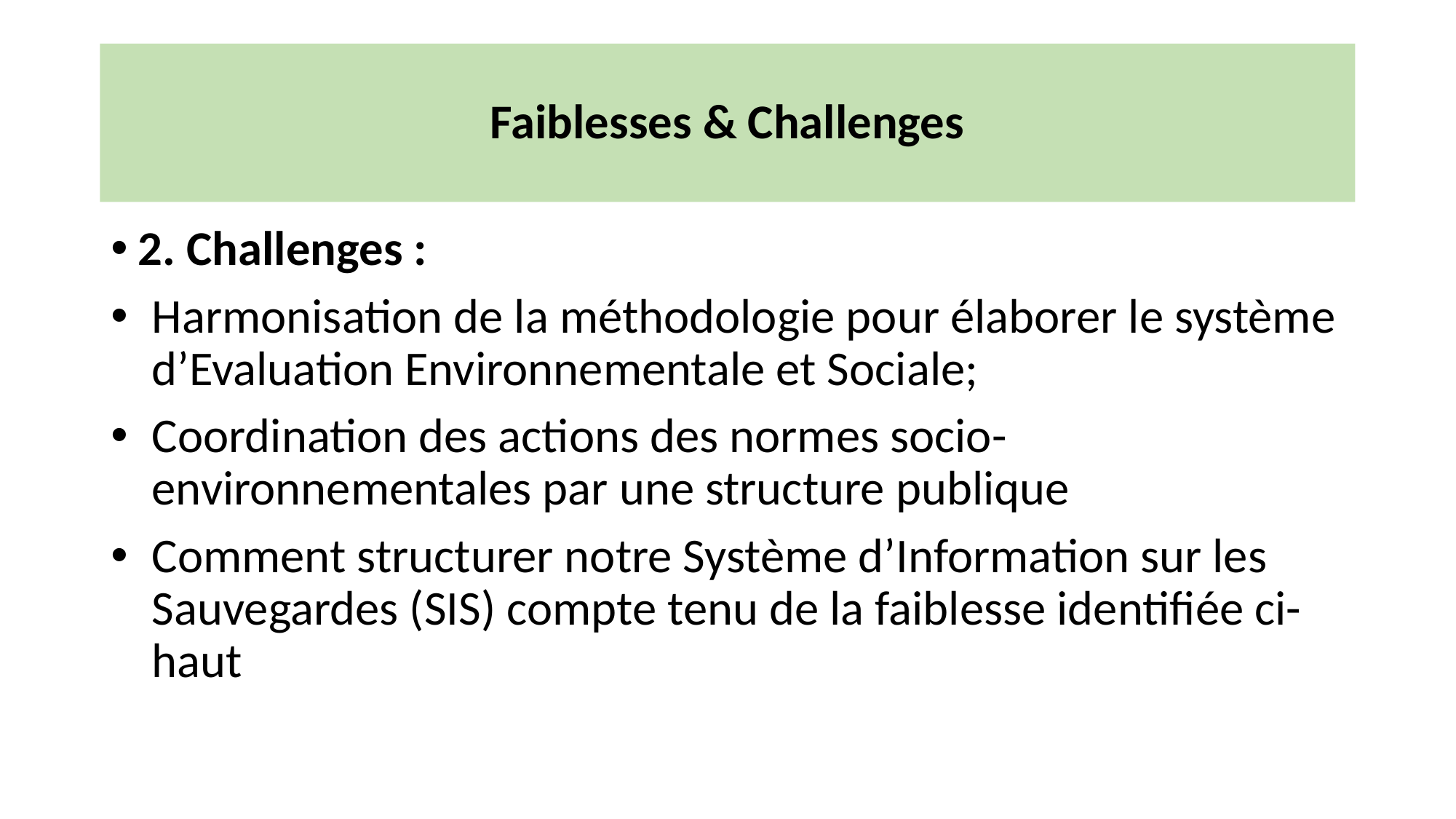

# Faiblesses & Challenges
2. Challenges :
Harmonisation de la méthodologie pour élaborer le système d’Evaluation Environnementale et Sociale;
Coordination des actions des normes socio-environnementales par une structure publique
Comment structurer notre Système d’Information sur les Sauvegardes (SIS) compte tenu de la faiblesse identifiée ci-haut